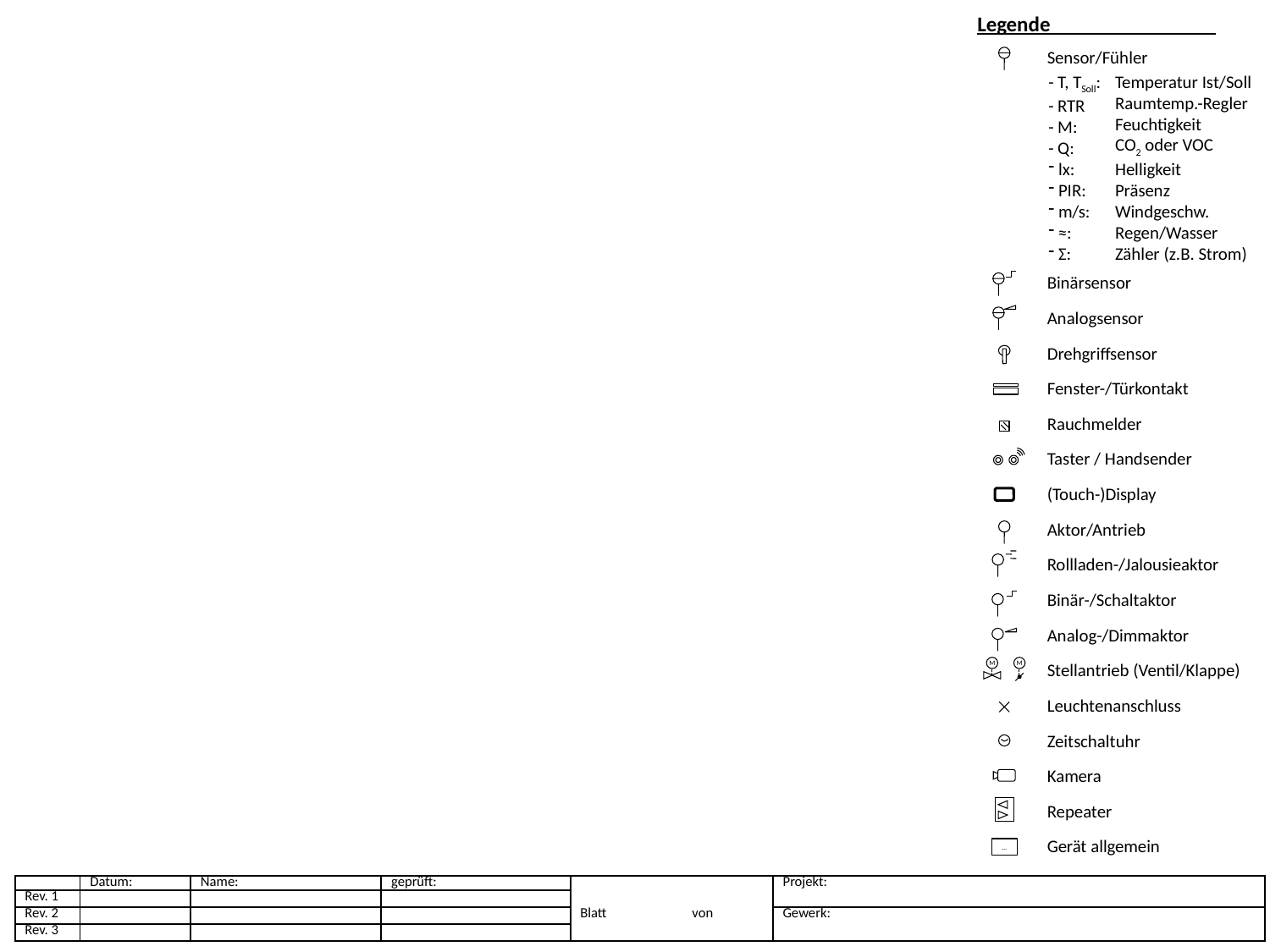

Legende
#
Sensor/Fühler

Binärsensor
Analogsensor
Drehgriffsensor
Fenster-/Türkontakt
Rauchmelder
Taster / Handsender
(Touch-)Display
Aktor/Antrieb
Rollladen-/Jalousieaktor
Binär-/Schaltaktor
Analog-/Dimmaktor
Stellantrieb (Ventil/Klappe)
Leuchtenanschluss
Zeitschaltuhr
Kamera
Repeater
Gerät allgemein

- T, TSoll:
- RTR
- M:
- Q:
 lx:
 PIR:
 m/s:
 ≈:
 Σ:
Temperatur Ist/Soll
Raumtemp.-Regler
Feuchtigkeit
CO2 oder VOC
Helligkeit
Präsenz
Windgeschw.
Regen/Wasser
Zähler (z.B. Strom)
xxx

M

WS

*
***

***

M

M

∞

*

∞

Σ

...

M

M

…
|  | Datum: | Name: | geprüft: |  |  |  |  | Projekt: |
| --- | --- | --- | --- | --- | --- | --- | --- | --- |
| Rev. 1 |  |  |  |  |  |  |  |  |
| Rev. 2 |  |  |  | Blatt |  | von |  | Gewerk: |
| Rev. 3 |  |  |  |  |  |  |  |  |